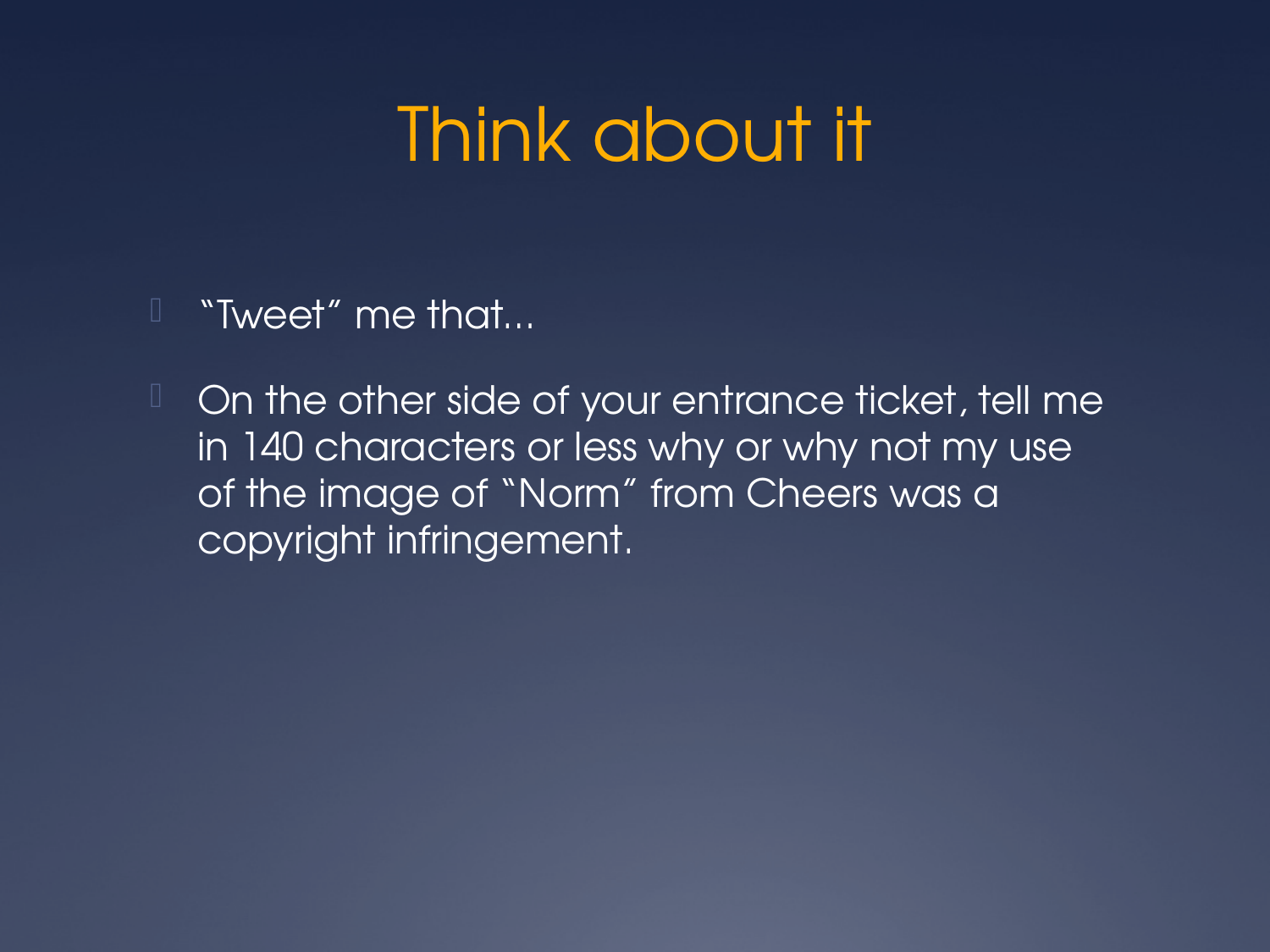

# Think about it
“Tweet” me that…
On the other side of your entrance ticket, tell me in 140 characters or less why or why not my use of the image of “Norm” from Cheers was a copyright infringement.